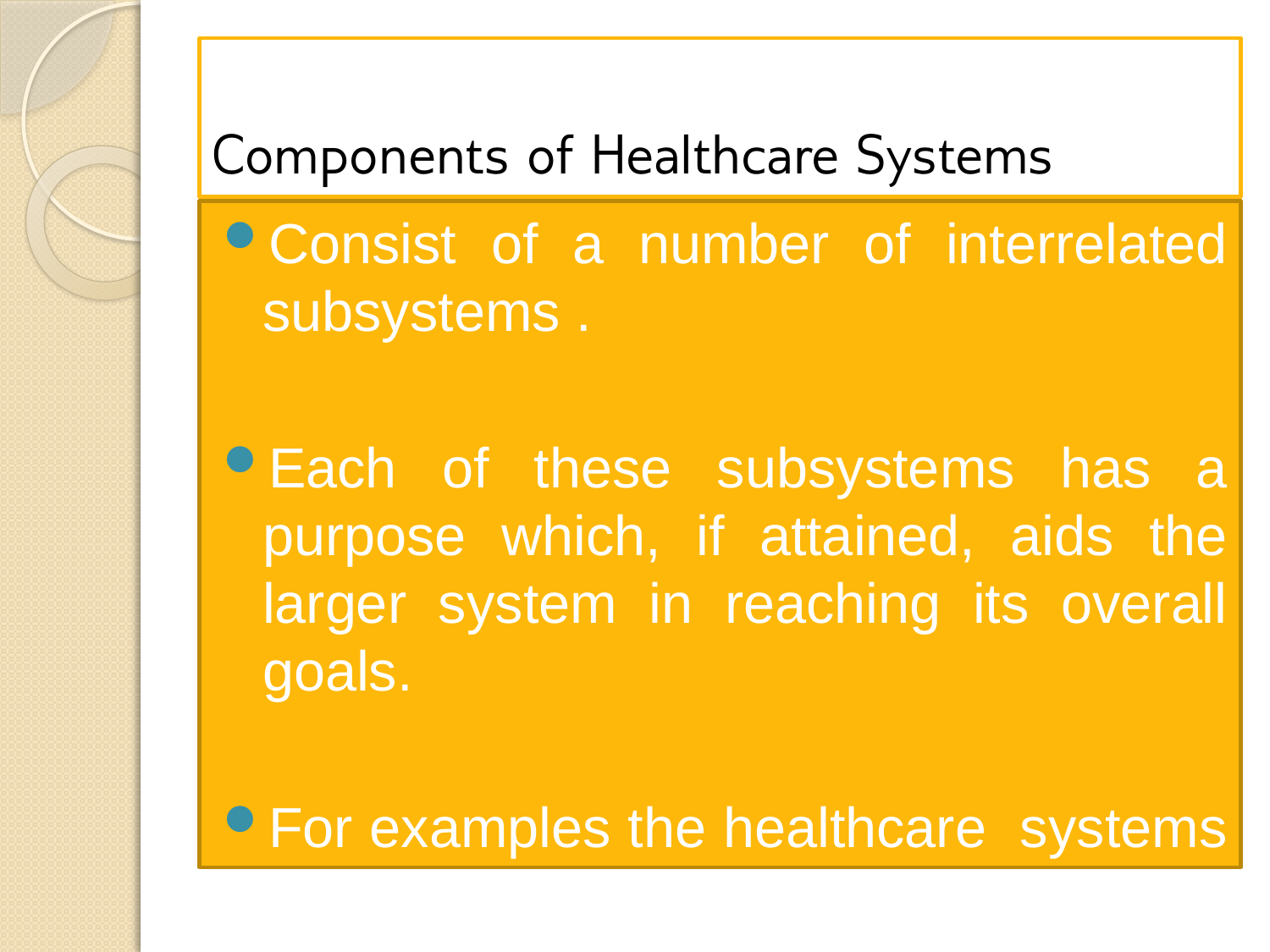

# Components of Healthcare Systems
Consist of a number of interrelated subsystems .

Each of these subsystems has a purpose which, if attained, aids the larger system in reaching its overall goals.

For examples the healthcare  systems of U.S.A, Canada , Saudi Arabia,